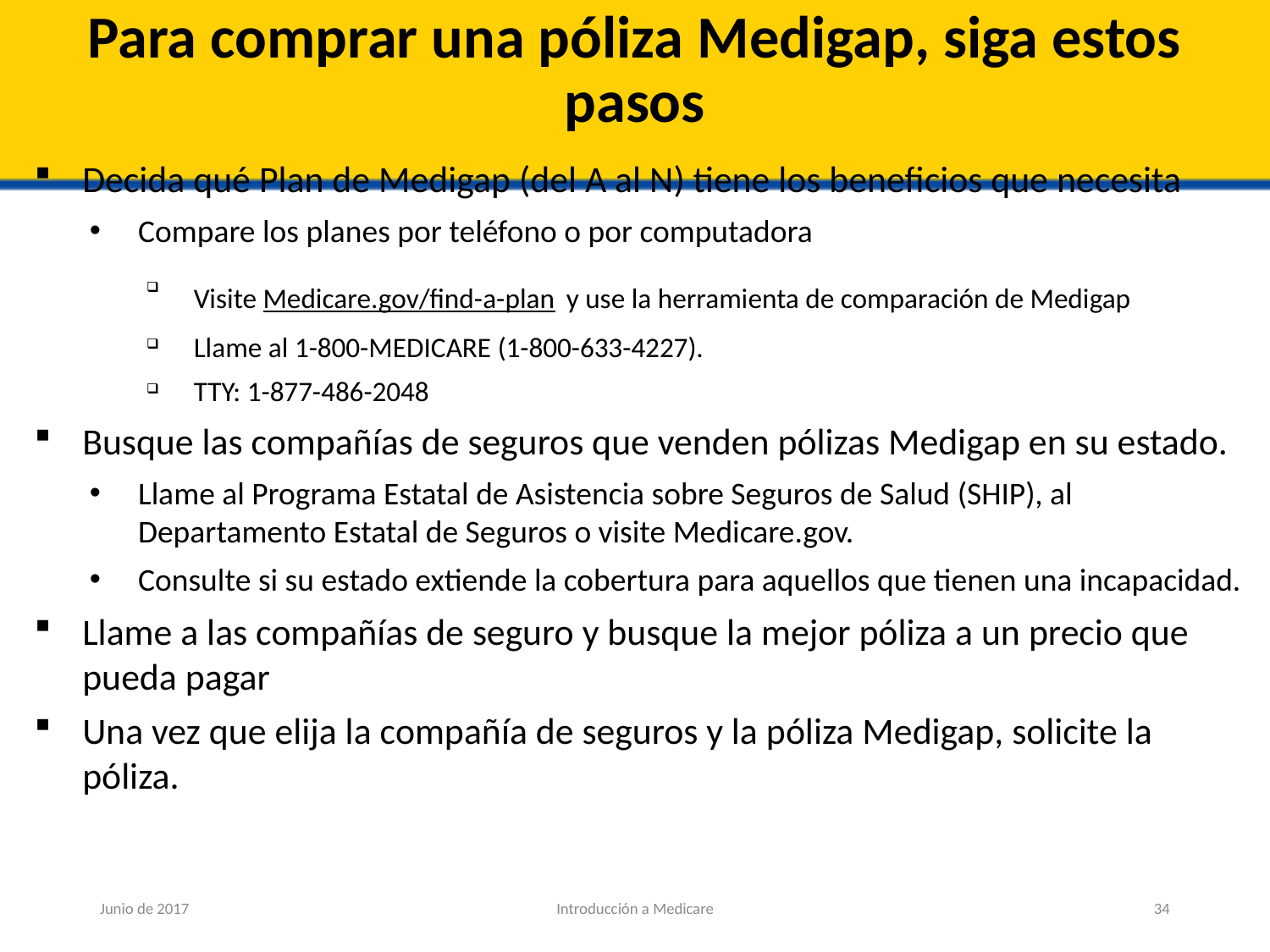

# Para comprar una póliza Medigap, siga estos pasos
Decida qué Plan de Medigap (del A al N) tiene los beneficios que necesita
Compare los planes por teléfono o por computadora
Visite Medicare.gov/find-a-plan y use la herramienta de comparación de Medigap
Llame al 1-800-MEDICARE (1-800-633-4227).
TTY: 1-877-486-2048
Busque las compañías de seguros que venden pólizas Medigap en su estado.
Llame al Programa Estatal de Asistencia sobre Seguros de Salud (SHIP), al Departamento Estatal de Seguros o visite Medicare.gov.
Consulte si su estado extiende la cobertura para aquellos que tienen una incapacidad.
Llame a las compañías de seguro y busque la mejor póliza a un precio que pueda pagar
Una vez que elija la compañía de seguros y la póliza Medigap, solicite la póliza.

Junio de 2017
Introducción a Medicare
34